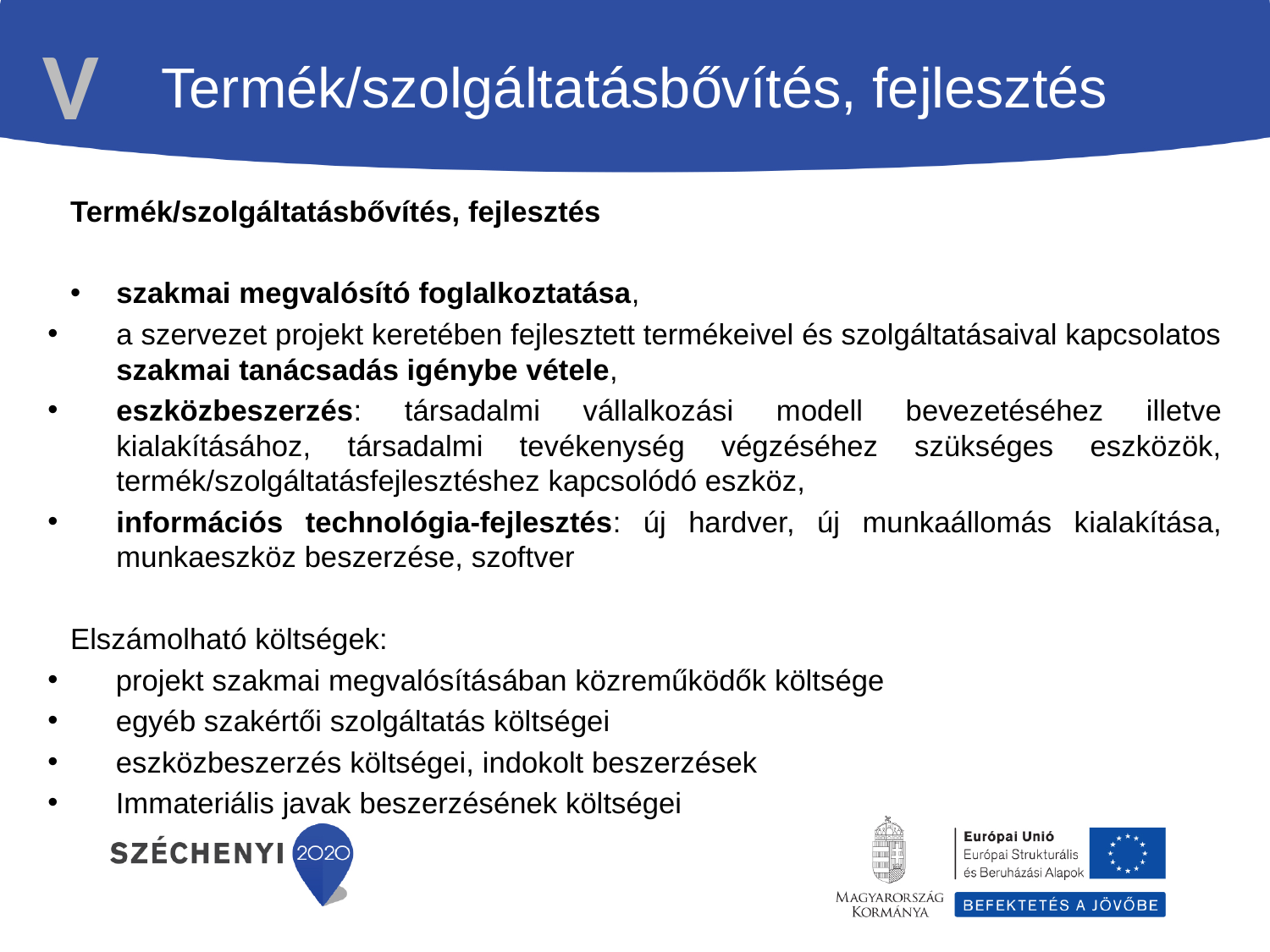

V
Termék/szolgáltatásbővítés, fejlesztés

Termék/szolgáltatásbővítés, fejlesztés

szakmai megvalósító foglalkoztatása,
a szervezet projekt keretében fejlesztett termékeivel és szolgáltatásaival kapcsolatos szakmai tanácsadás igénybe vétele,
eszközbeszerzés: társadalmi vállalkozási modell bevezetéséhez illetve kialakításához, társadalmi tevékenység végzéséhez szükséges eszközök, termék/szolgáltatásfejlesztéshez kapcsolódó eszköz,
információs technológia-fejlesztés: új hardver, új munkaállomás kialakítása, munkaeszköz beszerzése, szoftver

Elszámolható költségek:
projekt szakmai megvalósításában közreműködők költsége
egyéb szakértői szolgáltatás költségei
eszközbeszerzés költségei, indokolt beszerzések
Immateriális javak beszerzésének költségei